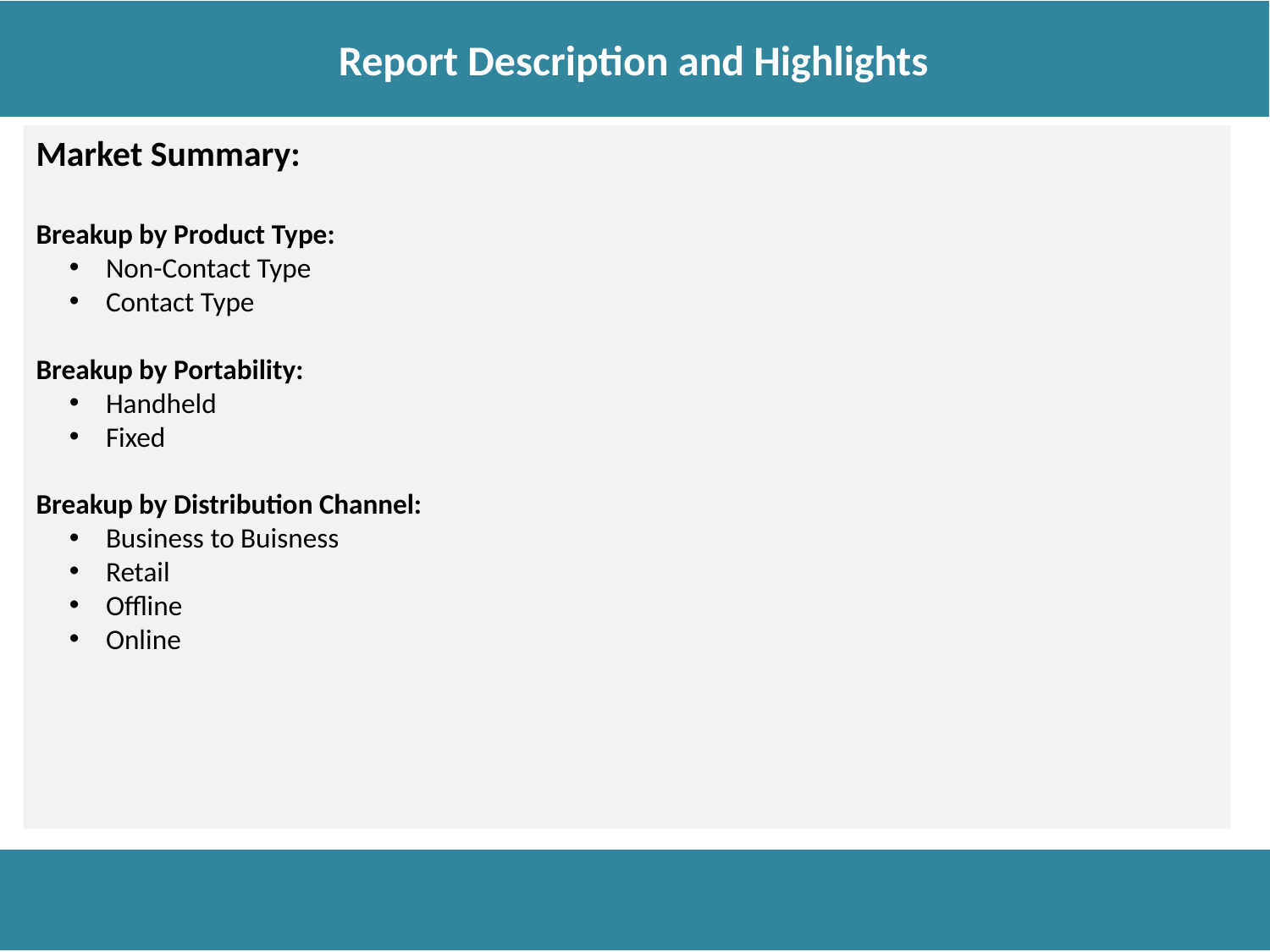

Report Description and Highlights

Report Description

Market Summary:

Breakup by Product Type:
 Non-Contact Type
 Contact Type

Breakup by Portability:
 Handheld
 Fixed

Breakup by Distribution Channel:
 Business to Buisness
 Retail
 Offline
 Online